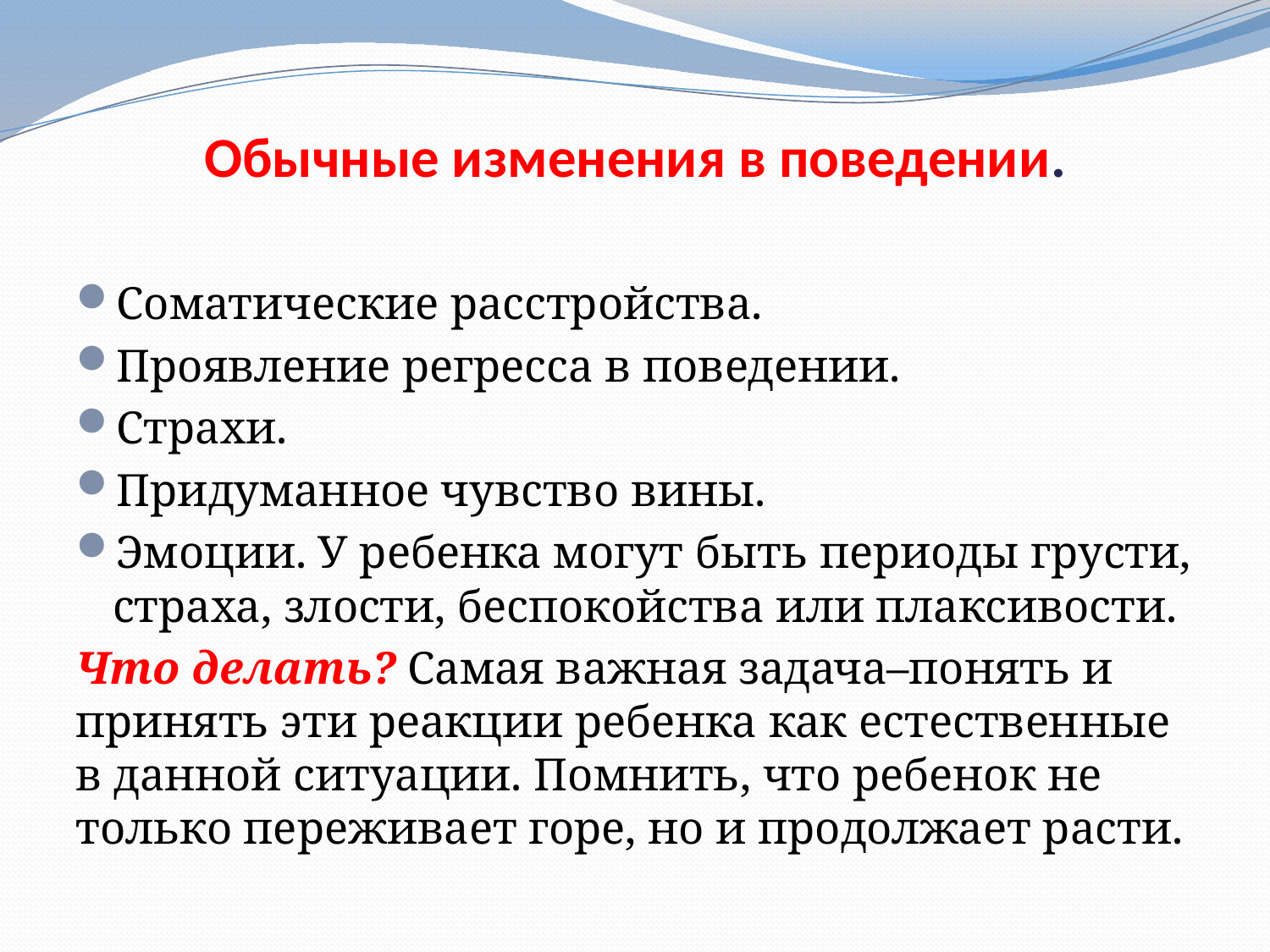

# Обычные изменения в поведении.
Соматические расстройства.
Проявление регресса в поведении.
Страхи.
Придуманное чувство вины.
Эмоции. У ребенка могут быть периоды грусти, страха, злости, беспокойства или плаксивости.
Что делать? Самая важная задача–понять и принять эти реакции ребенка как естественные в данной ситуации. Помнить, что ребенок не только переживает горе, но и продолжает расти.